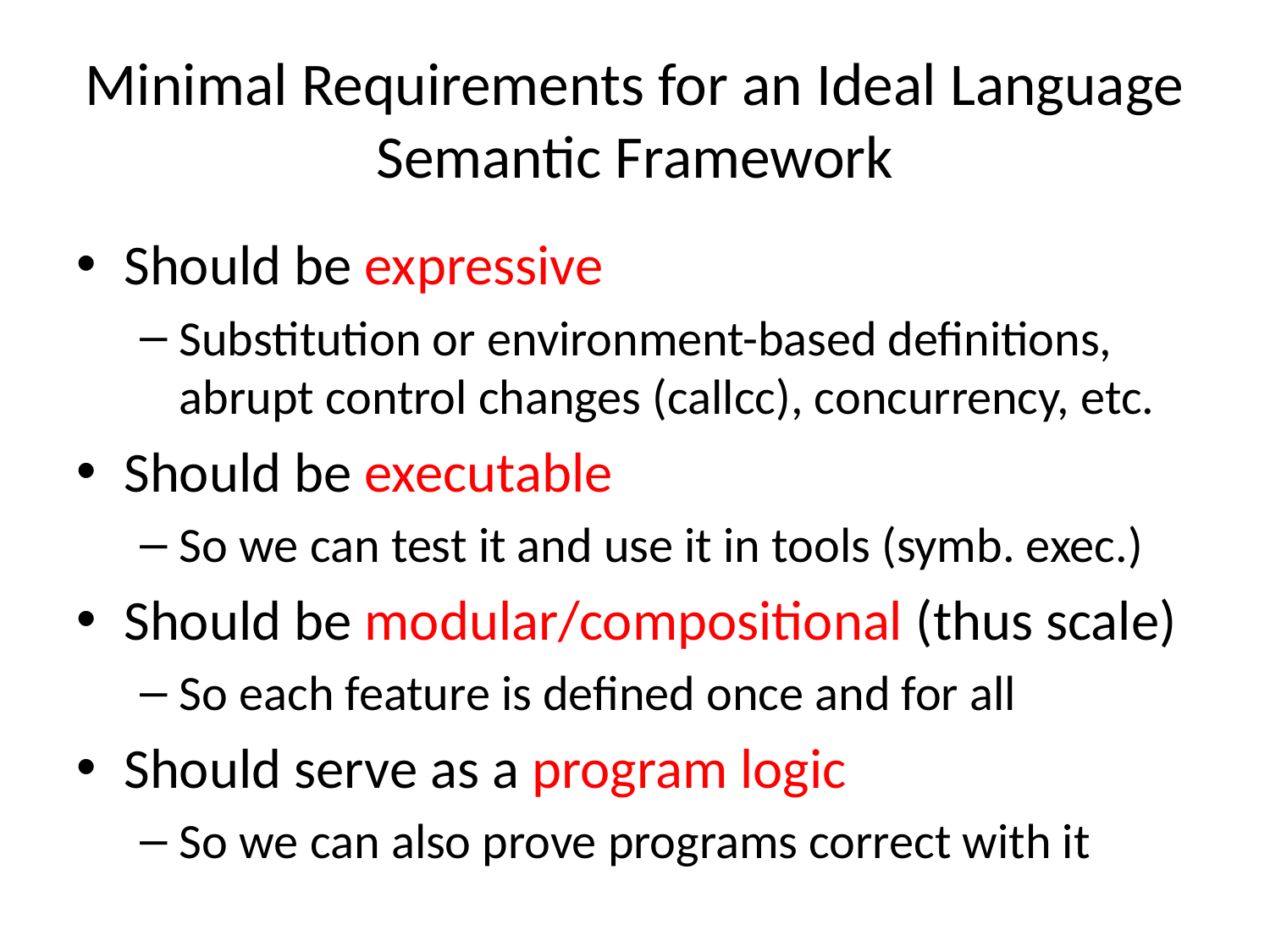

# Minimal Requirements for an Ideal Language Semantic Framework
Should be expressive
Substitution or environment-based definitions, abrupt control changes (callcc), concurrency, etc.
Should be executable
So we can test it and use it in tools (symb. exec.)
Should be modular/compositional (thus scale)
So each feature is defined once and for all
Should serve as a program logic
So we can also prove programs correct with it